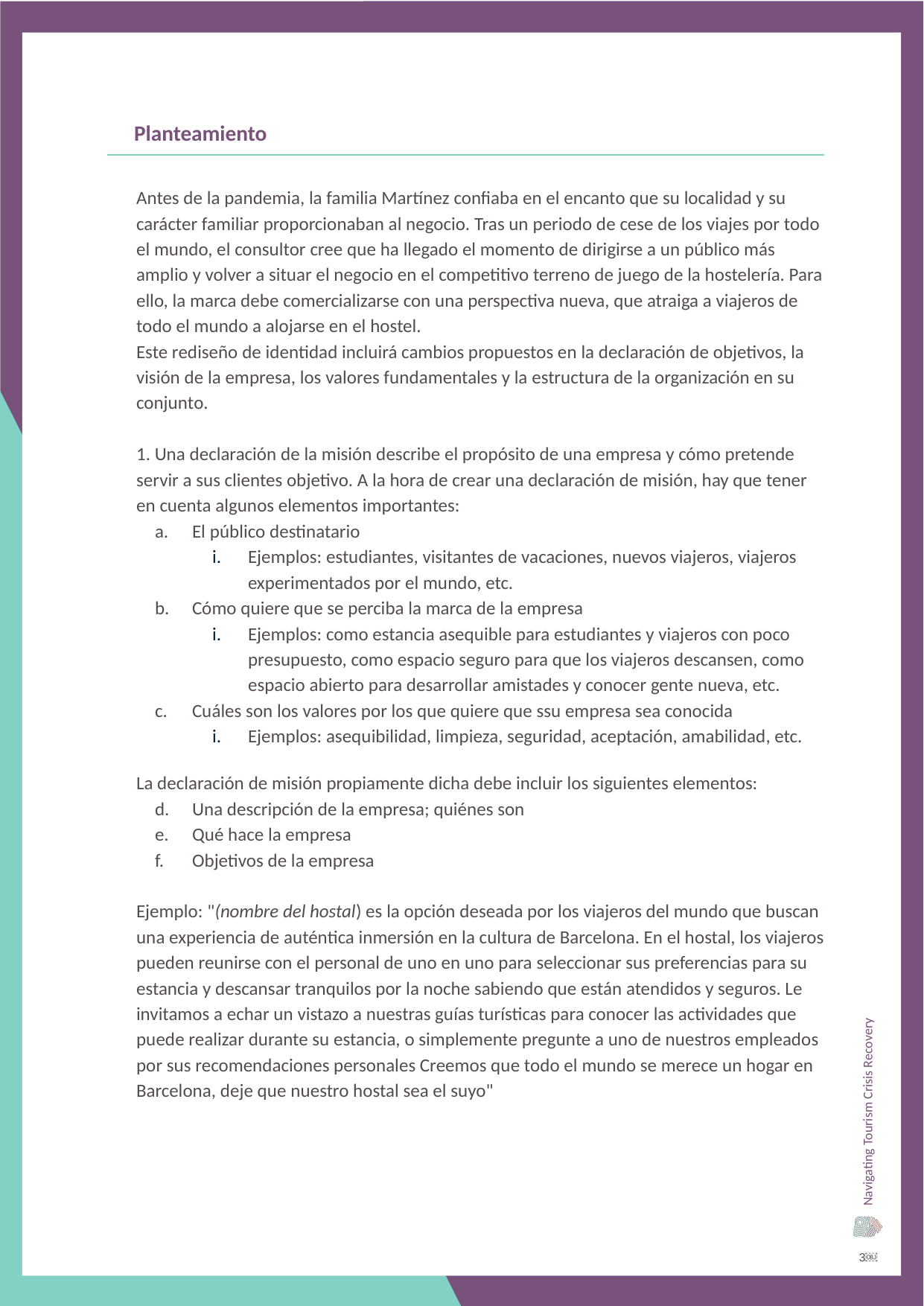

Planteamiento
Antes de la pandemia, la familia Martínez confiaba en el encanto que su localidad y su carácter familiar proporcionaban al negocio. Tras un periodo de cese de los viajes por todo el mundo, el consultor cree que ha llegado el momento de dirigirse a un público más amplio y volver a situar el negocio en el competitivo terreno de juego de la hostelería. Para ello, la marca debe comercializarse con una perspectiva nueva, que atraiga a viajeros de todo el mundo a alojarse en el hostel.
Este rediseño de identidad incluirá cambios propuestos en la declaración de objetivos, la visión de la empresa, los valores fundamentales y la estructura de la organización en su conjunto.

1. Una declaración de la misión describe el propósito de una empresa y cómo pretende servir a sus clientes objetivo. A la hora de crear una declaración de misión, hay que tener en cuenta algunos elementos importantes:
El público destinatario
Ejemplos: estudiantes, visitantes de vacaciones, nuevos viajeros, viajeros experimentados por el mundo, etc.
Cómo quiere que se perciba la marca de la empresa
Ejemplos: como estancia asequible para estudiantes y viajeros con poco presupuesto, como espacio seguro para que los viajeros descansen, como espacio abierto para desarrollar amistades y conocer gente nueva, etc.
Cuáles son los valores por los que quiere que ssu empresa sea conocida
Ejemplos: asequibilidad, limpieza, seguridad, aceptación, amabilidad, etc.

La declaración de misión propiamente dicha debe incluir los siguientes elementos:
Una descripción de la empresa; quiénes son
Qué hace la empresa
Objetivos de la empresa

Ejemplo: "(nombre del hostal) es la opción deseada por los viajeros del mundo que buscan una experiencia de auténtica inmersión en la cultura de Barcelona. En el hostal, los viajeros pueden reunirse con el personal de uno en uno para seleccionar sus preferencias para su estancia y descansar tranquilos por la noche sabiendo que están atendidos y seguros. Le invitamos a echar un vistazo a nuestras guías turísticas para conocer las actividades que puede realizar durante su estancia, o simplemente pregunte a uno de nuestros empleados por sus recomendaciones personales Creemos que todo el mundo se merece un hogar en Barcelona, deje que nuestro hostal sea el suyo"